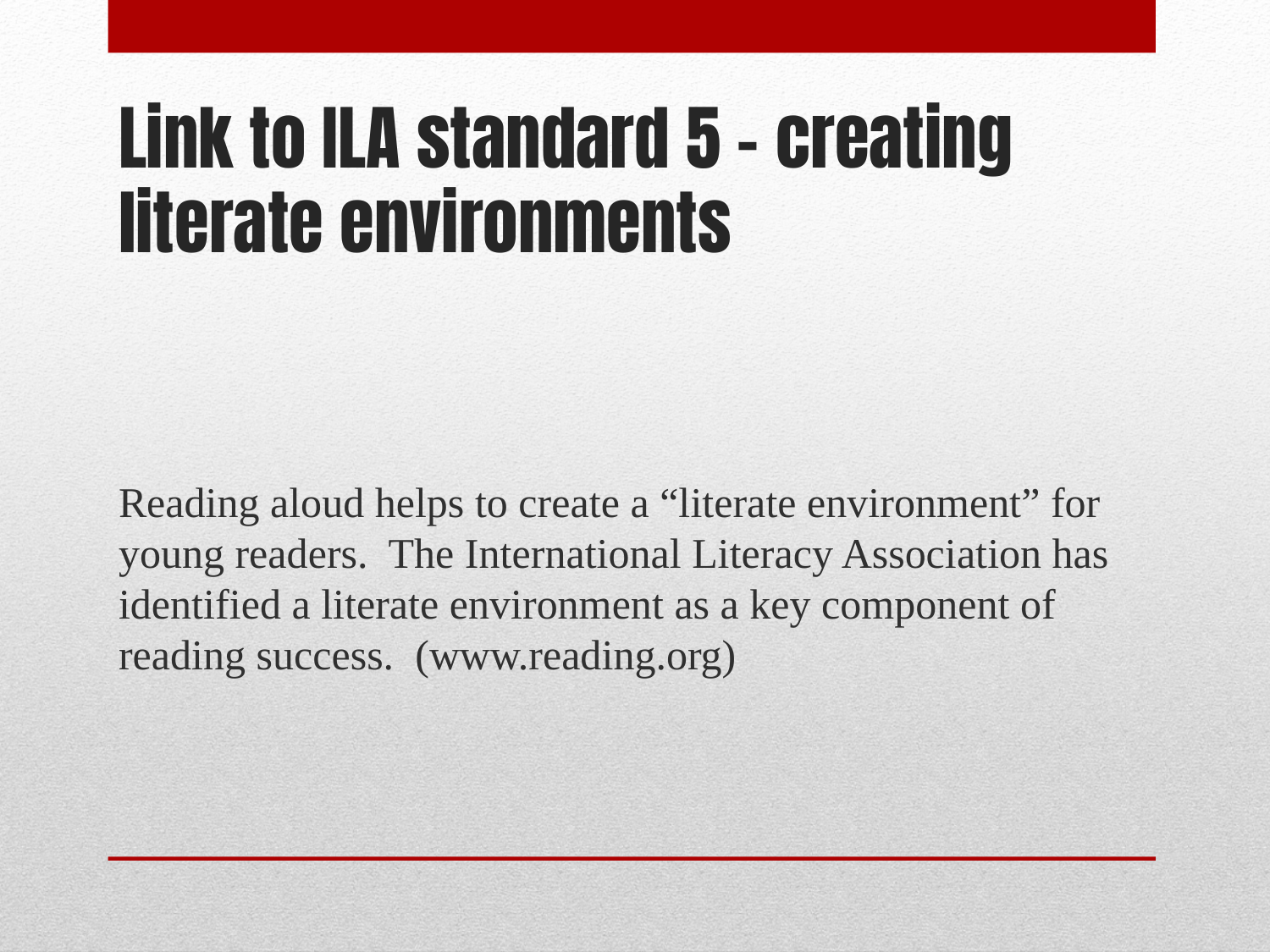

# Link to ILA standard 5 – creating literate environments
Reading aloud helps to create a “literate environment” for young readers.  The International Literacy Association has identified a literate environment as a key component of reading success.  (www.reading.org)